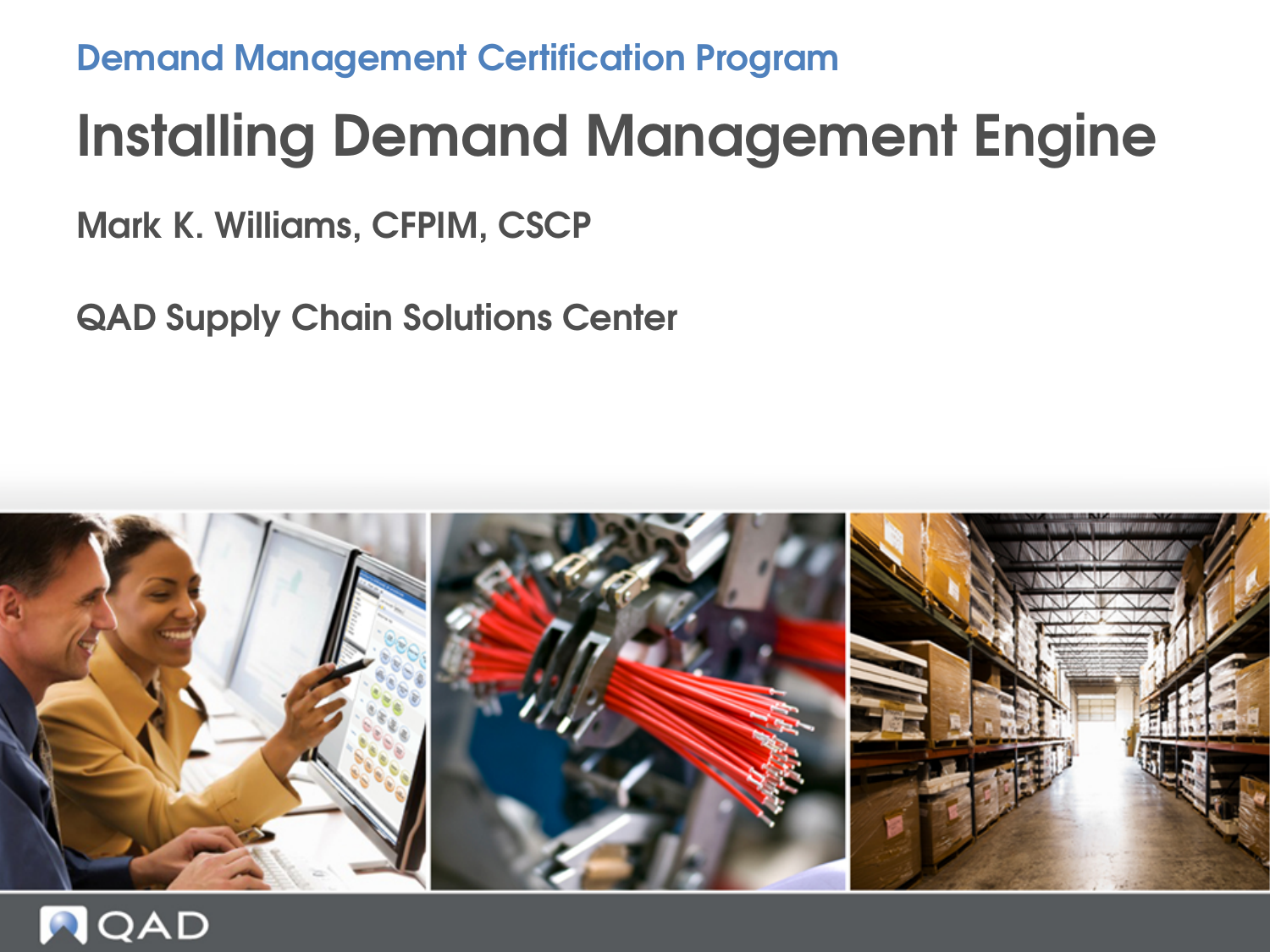

Demand Management Certification Program
# Installing Demand Management Engine
Mark K. Williams, CFPIM, CSCP
QAD Supply Chain Solutions Center